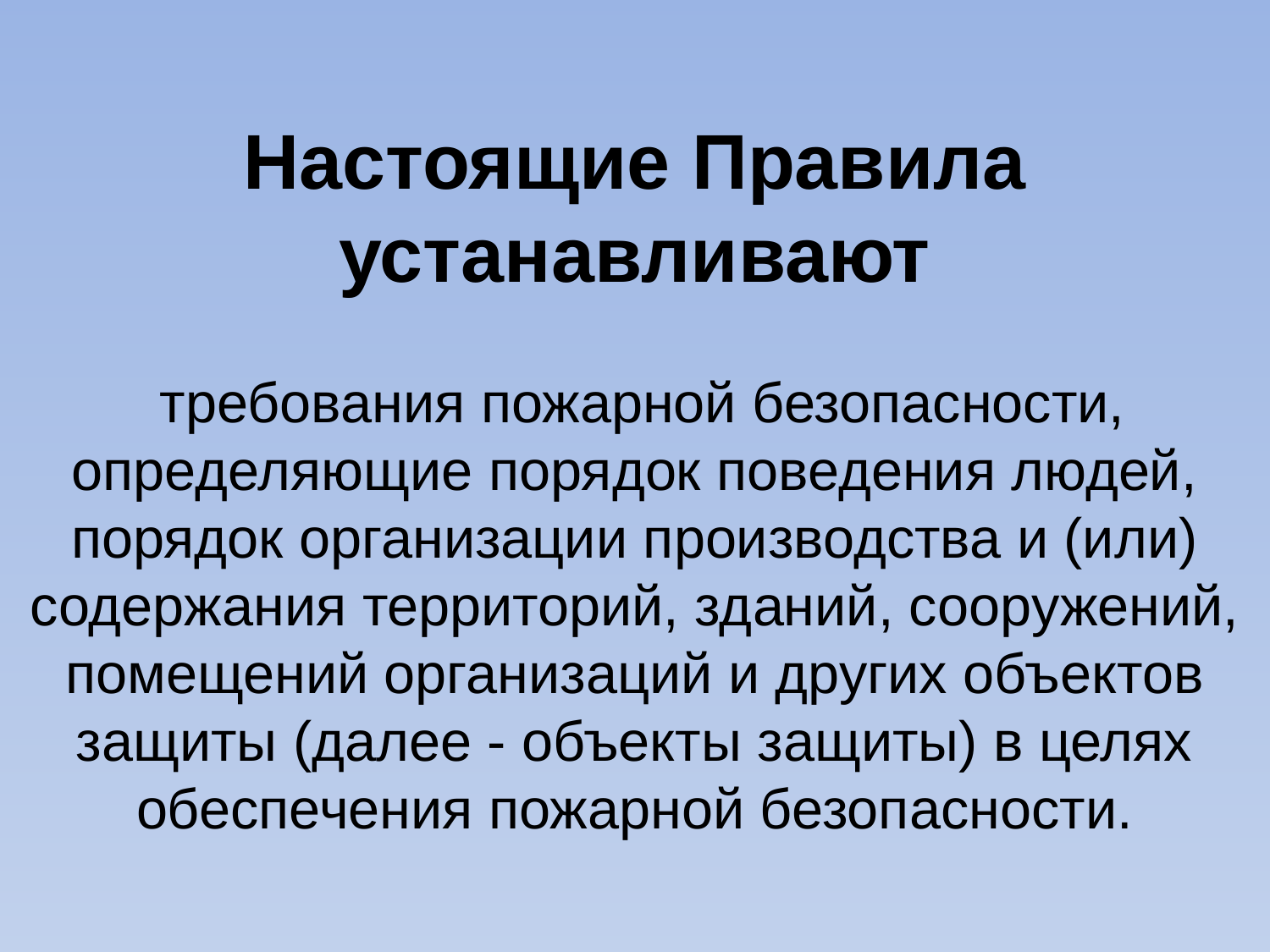

# Настоящие Правила устанавливают требования пожарной безопасности, определяющие порядок поведения людей, порядок организации производства и (или) содержания территорий, зданий, сооружений, помещений организаций и других объектов защиты (далее - объекты защиты) в целях обеспечения пожарной безопасности.